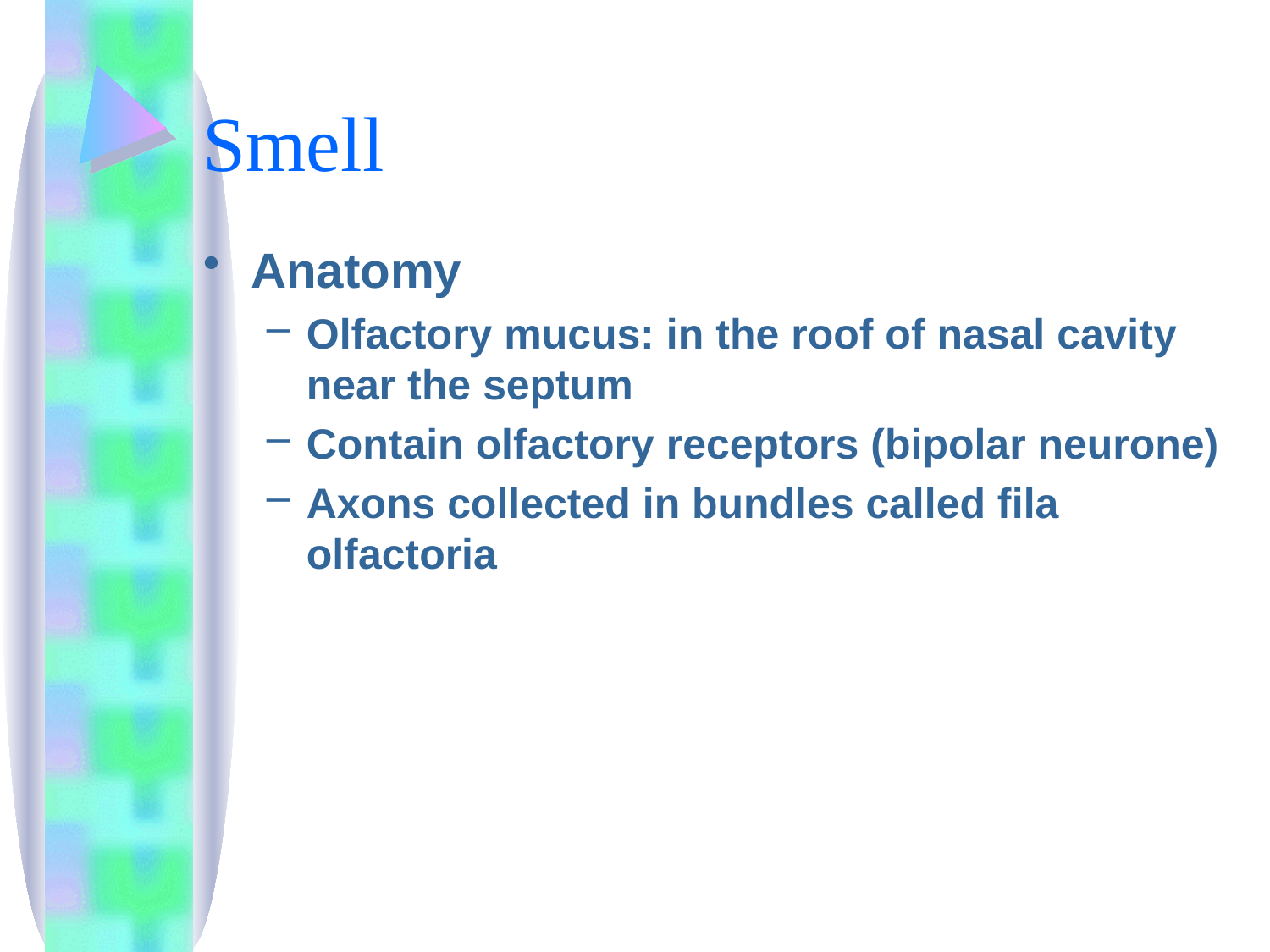

# Smell
Anatomy
Olfactory mucus: in the roof of nasal cavity near the septum
Contain olfactory receptors (bipolar neurone)
Axons collected in bundles called fila olfactoria